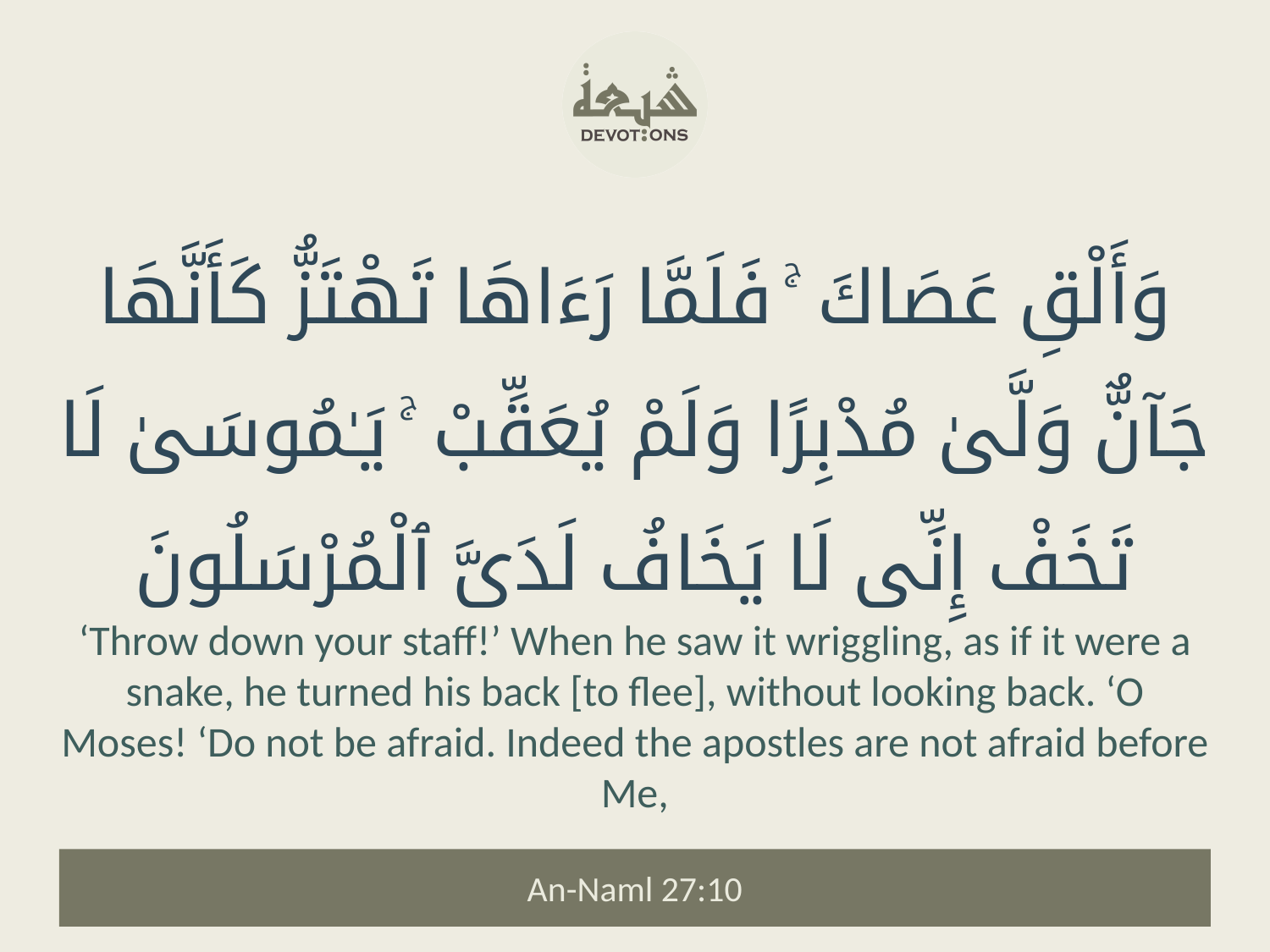

وَأَلْقِ عَصَاكَ ۚ فَلَمَّا رَءَاهَا تَهْتَزُّ كَأَنَّهَا جَآنٌّ وَلَّىٰ مُدْبِرًا وَلَمْ يُعَقِّبْ ۚ يَـٰمُوسَىٰ لَا تَخَفْ إِنِّى لَا يَخَافُ لَدَىَّ ٱلْمُرْسَلُونَ
‘Throw down your staff!’ When he saw it wriggling, as if it were a snake, he turned his back [to flee], without looking back. ‘O Moses! ‘Do not be afraid. Indeed the apostles are not afraid before Me,
An-Naml 27:10